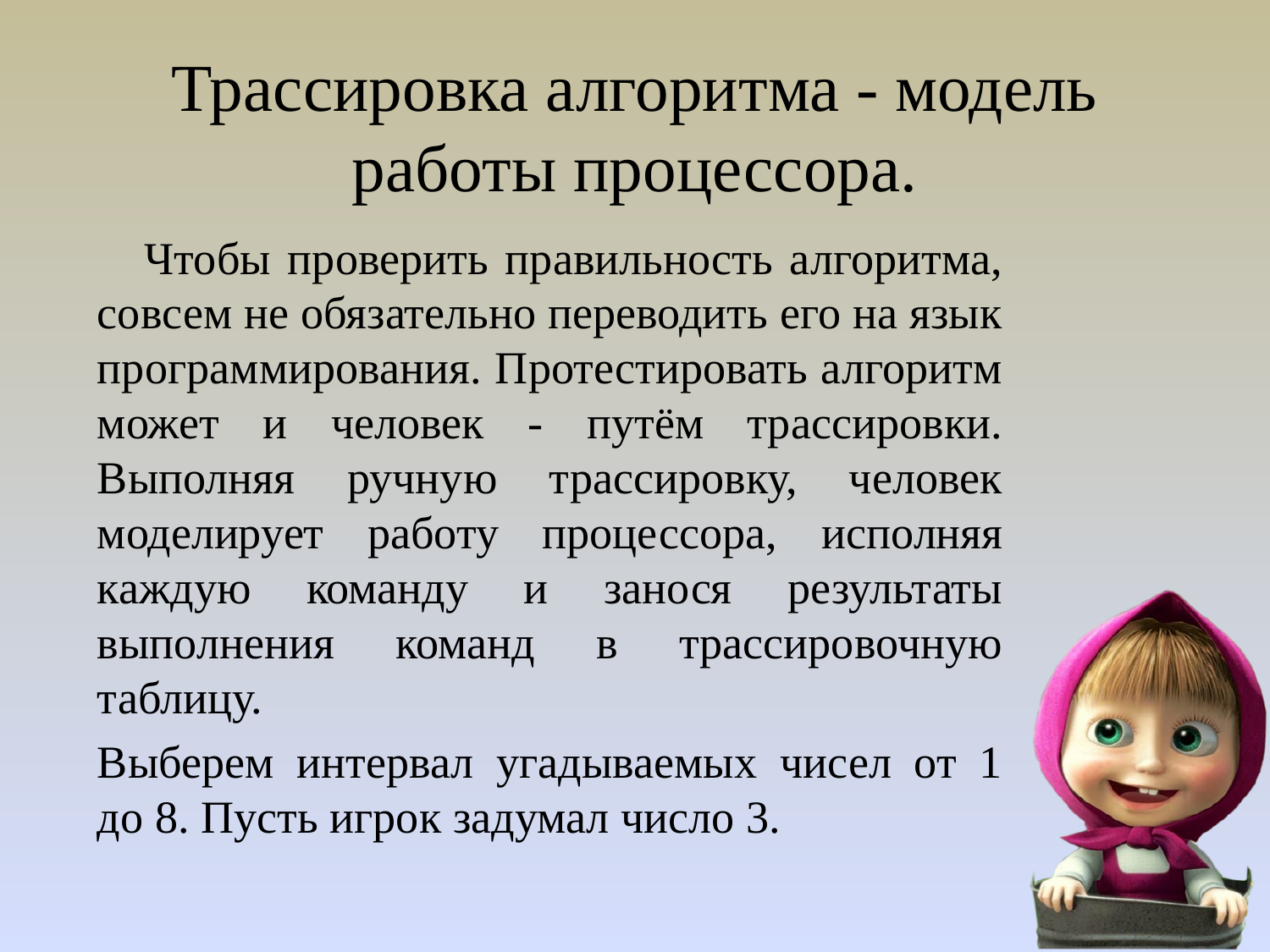

Трассировка алгоритма - модель работы процессора.
   Чтобы проверить правильность алгоритма, совсем не обязательно переводить его на язык программирования. Протестировать алгоритм может и человек - путём трассировки. Выполняя ручную трассировку, человек моделирует работу процессора, исполняя каждую команду и занося результаты выполнения команд в трассировочную таблицу.
Выберем интервал угадываемых чисел от 1 до 8. Пусть игрок задумал число 3.